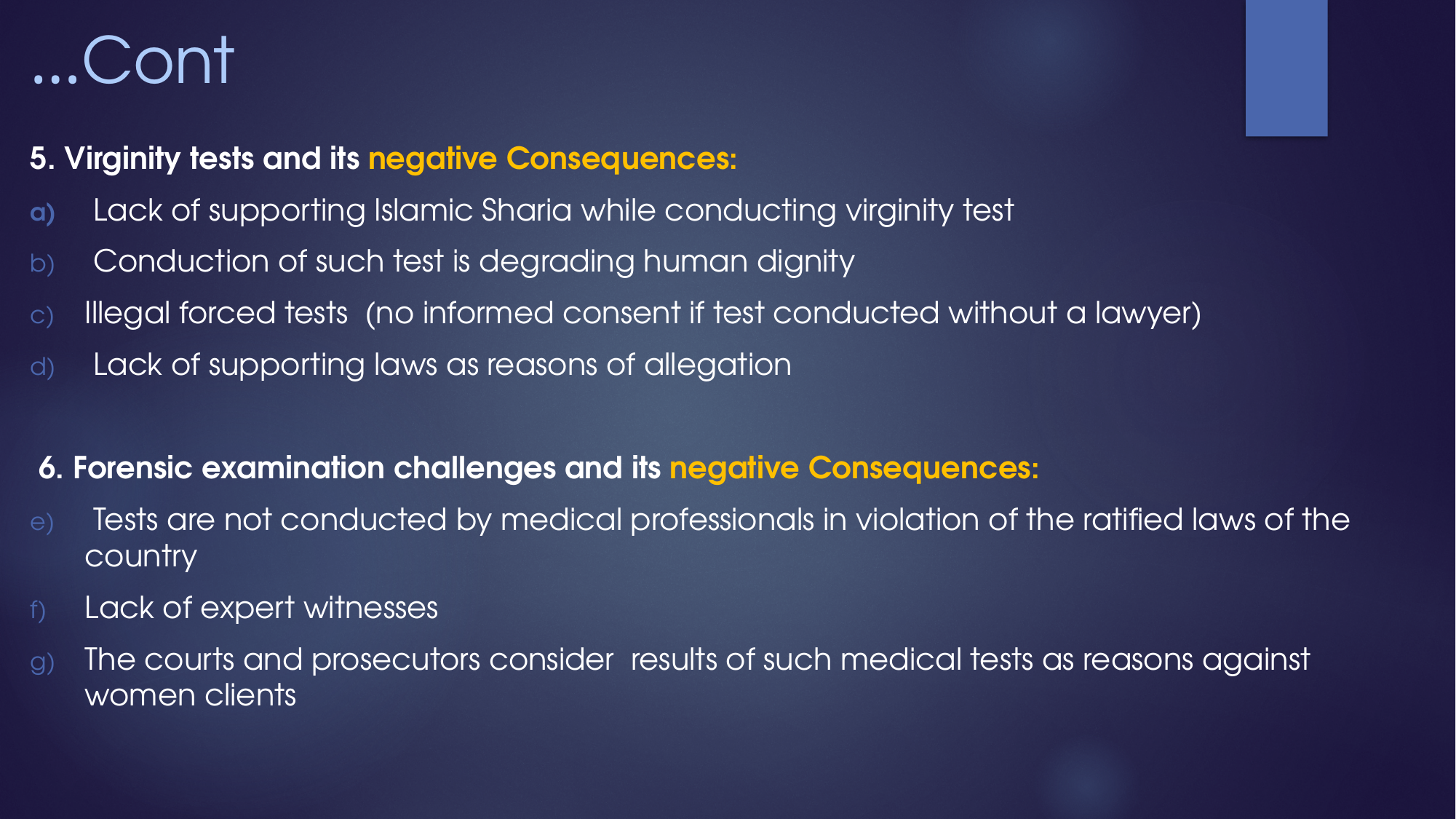

# Cont…
5. Virginity tests and its negative Consequences:
 Lack of supporting Islamic Sharia while conducting virginity test
 Conduction of such test is degrading human dignity
Illegal forced tests  (no informed consent if test conducted without a lawyer)
 Lack of supporting laws as reasons of allegation

 6. Forensic examination challenges and its negative Consequences:
 Tests are not conducted by medical professionals in violation of the ratified laws of the country
Lack of expert witnesses
The courts and prosecutors consider  results of such medical tests as reasons against women clients